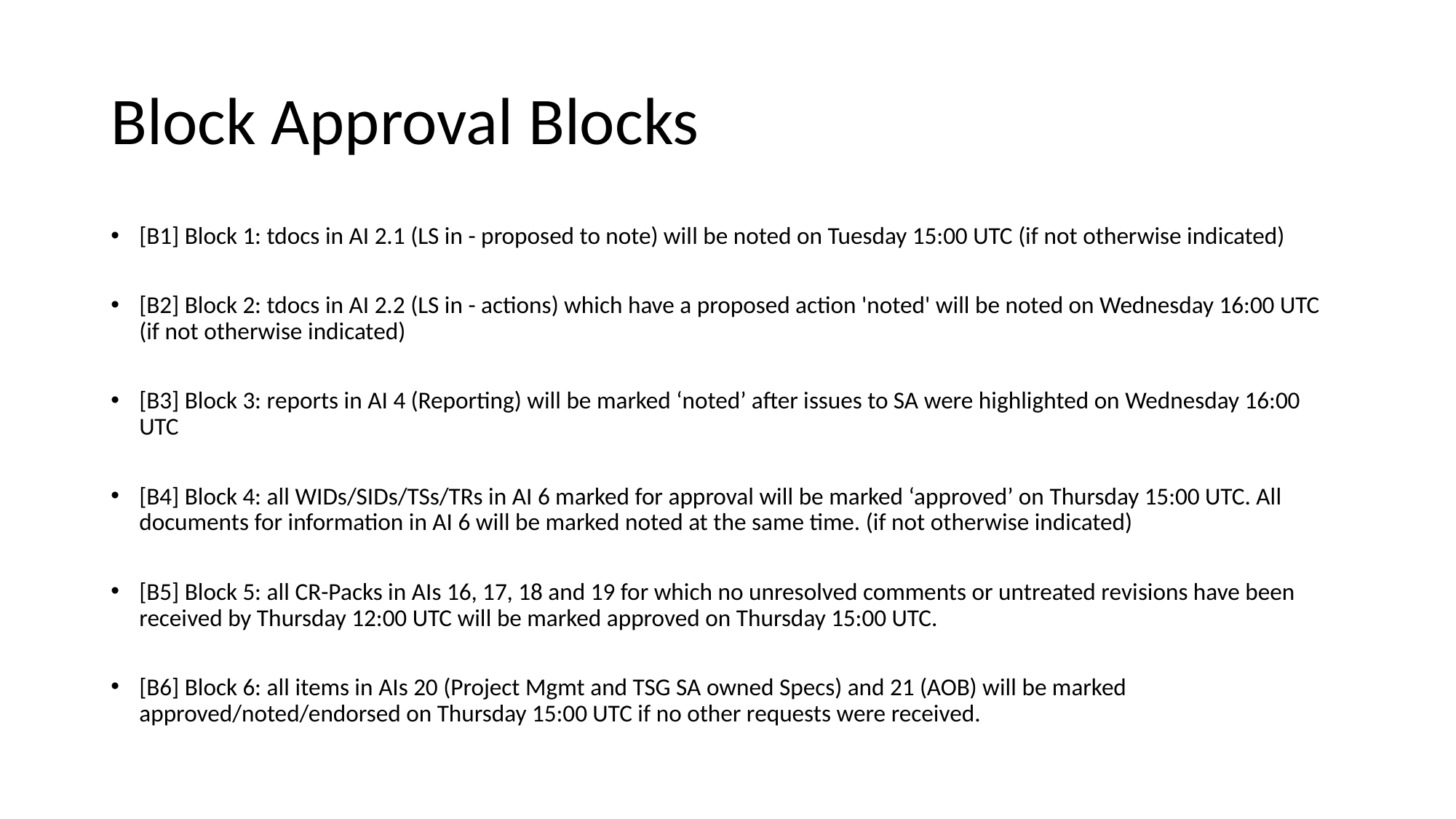

# Block Approval Blocks
[B1] Block 1: tdocs in AI 2.1 (LS in - proposed to note) will be noted on Tuesday 15:00 UTC (if not otherwise indicated)

[B2] Block 2: tdocs in AI 2.2 (LS in - actions) which have a proposed action 'noted' will be noted on Wednesday 16:00 UTC (if not otherwise indicated)

[B3] Block 3: reports in AI 4 (Reporting) will be marked ‘noted’ after issues to SA were highlighted on Wednesday 16:00 UTC

[B4] Block 4: all WIDs/SIDs/TSs/TRs in AI 6 marked for approval will be marked ‘approved’ on Thursday 15:00 UTC. All documents for information in AI 6 will be marked noted at the same time. (if not otherwise indicated)

[B5] Block 5: all CR-Packs in AIs 16, 17, 18 and 19 for which no unresolved comments or untreated revisions have been received by Thursday 12:00 UTC will be marked approved on Thursday 15:00 UTC.

[B6] Block 6: all items in AIs 20 (Project Mgmt and TSG SA owned Specs) and 21 (AOB) will be marked approved/noted/endorsed on Thursday 15:00 UTC if no other requests were received.